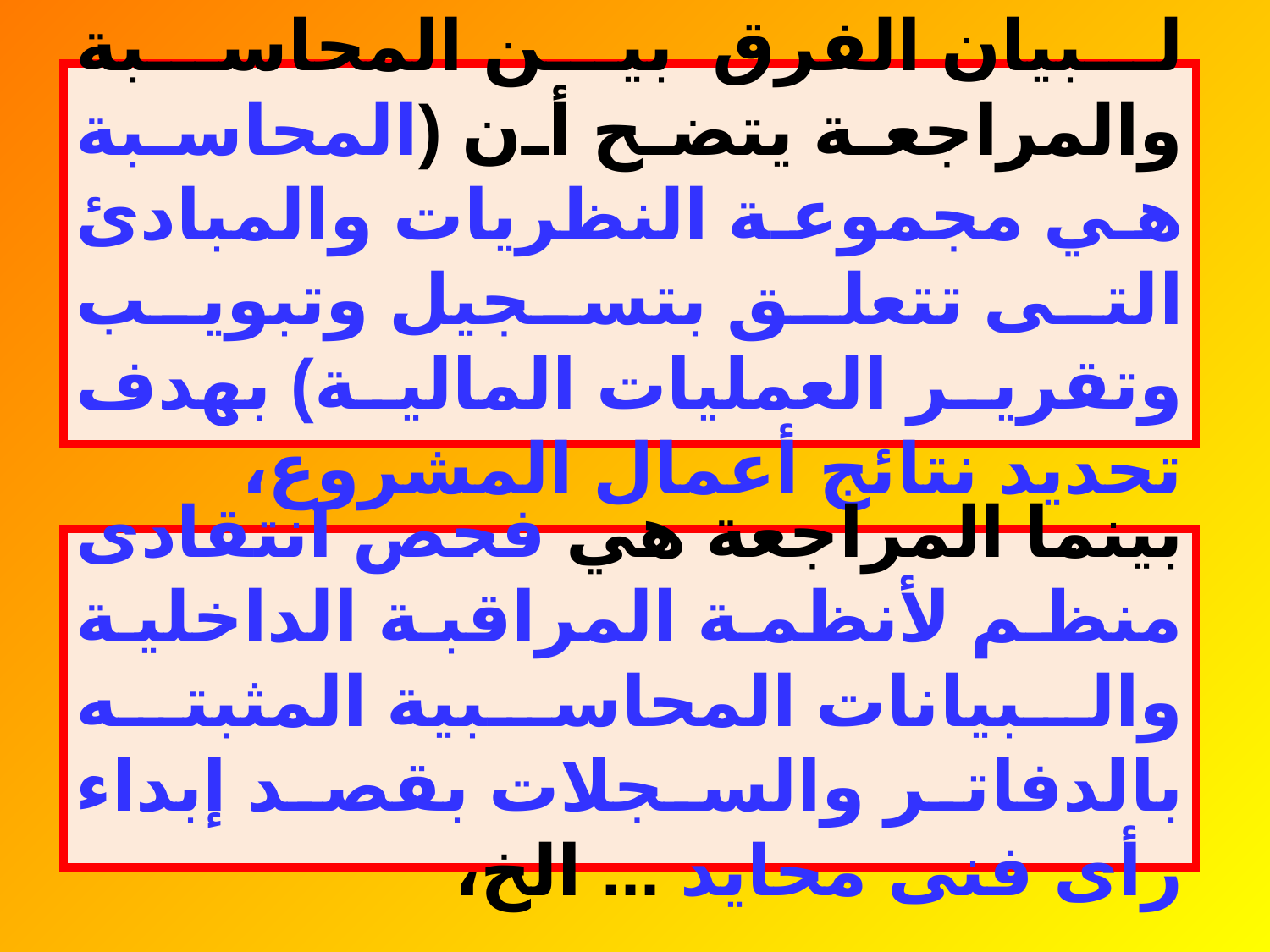

لبيان الفرق  بين المحاسبة والمراجعة يتضح أن (المحاسبة هي مجموعة النظريات والمبادئ التى تتعلق بتسجيل وتبويب وتقرير العمليات المالية) بهدف تحديد نتائج أعمال المشروع،
بينما المراجعة هي فحص انتقادى منظم لأنظمة المراقبة الداخلية والبيانات المحاسبية المثبته بالدفاتر والسجلات بقصد إبداء رأى فنى محايد ... الخ،